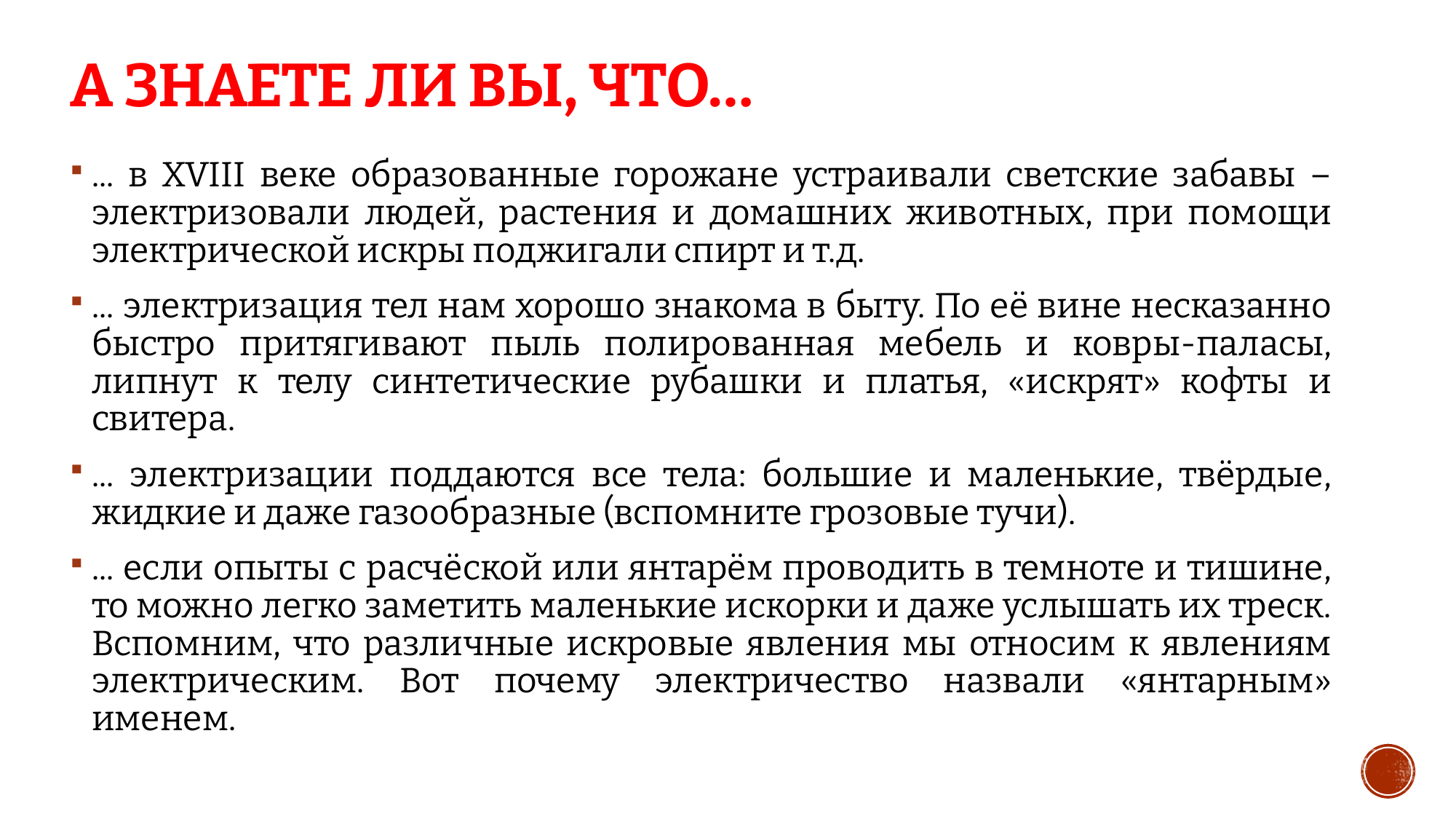

# А знаете ли вы, что…
... в XVIII веке образованные горожане устраивали светские забавы – электризовали людей, растения и домашних животных, при помощи электрической искры поджигали спирт и т.д.
... электризация тел нам хорошо знакома в быту. По её вине несказанно быстро притягивают пыль полированная мебель и ковры-паласы, липнут к телу синтетические рубашки и платья, «искрят» кофты и свитера.
... электризации поддаются все тела: большие и маленькие, твёрдые, жидкие и даже газообразные (вспомните грозовые тучи).
... если опыты с расчёской или янтарём проводить в темноте и тишине, то можно легко заметить маленькие искорки и даже услышать их треск. Вспомним, что различные искровые явления мы относим к явлениям электрическим. Вот почему электричество назвали «янтарным» именем.